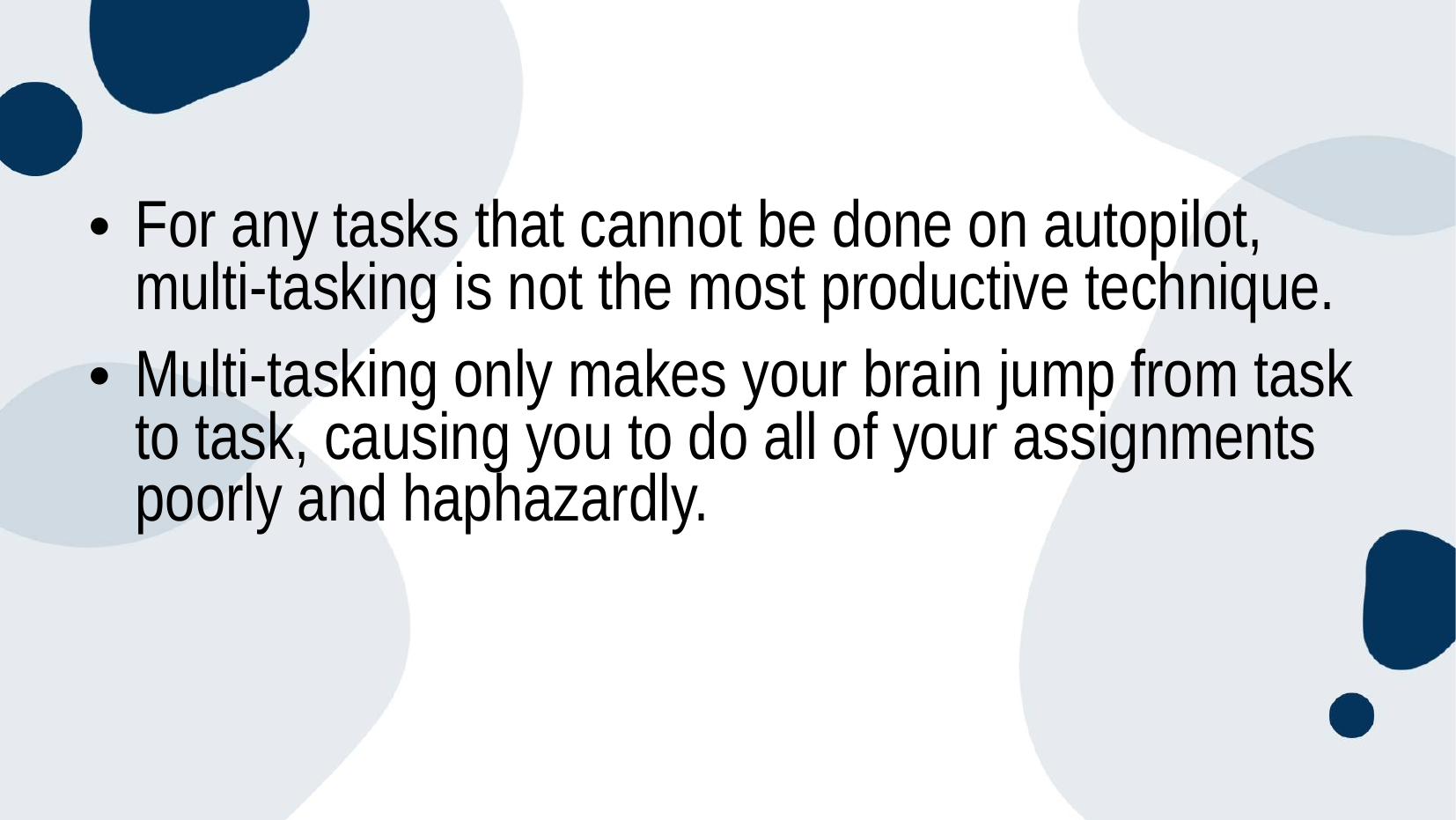

For any tasks that cannot be done on autopilot, multi-tasking is not the most productive technique.
Multi-tasking only makes your brain jump from task to task, causing you to do all of your assignments poorly and haphazardly.